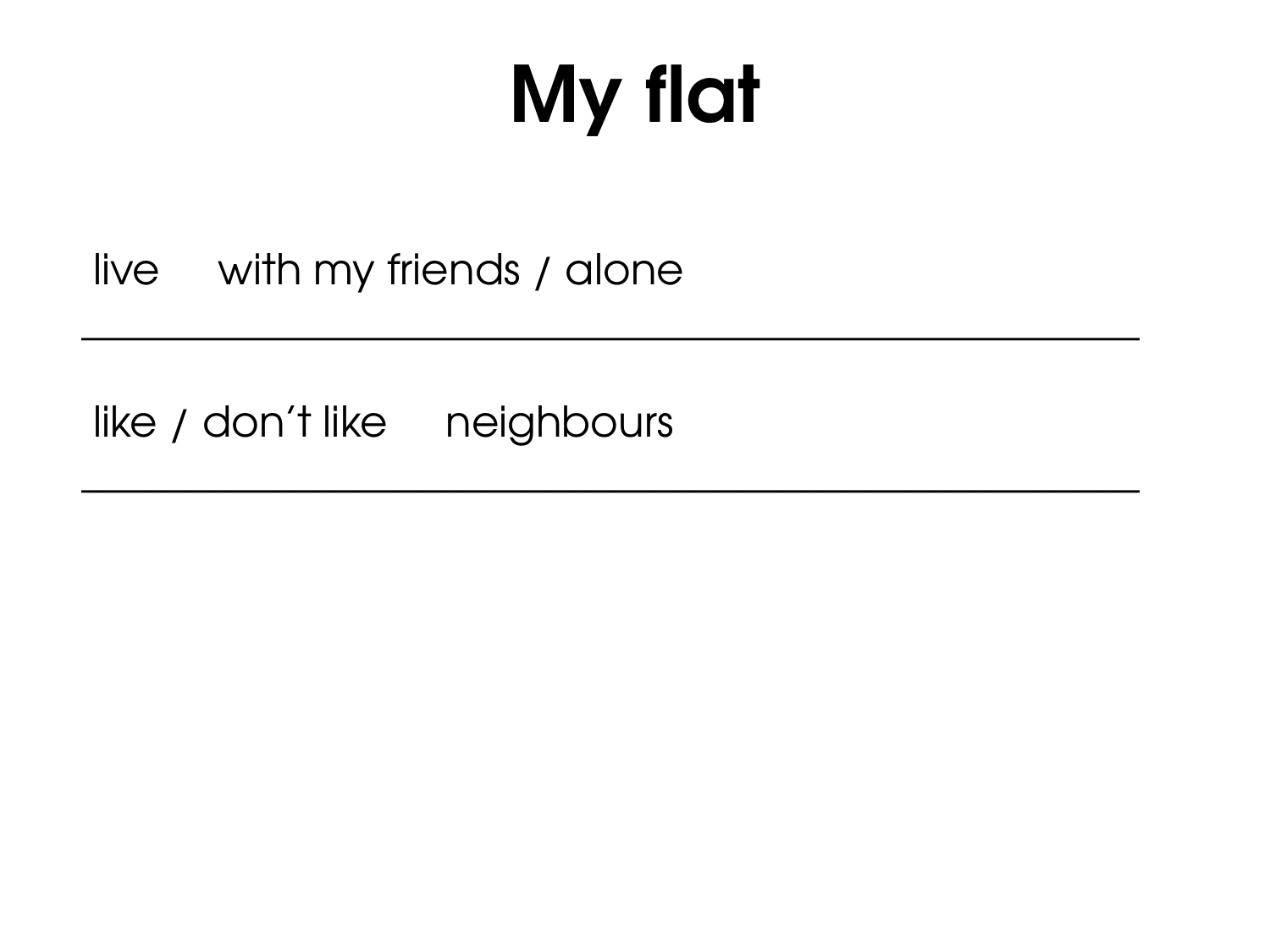

My flat
 live     with my friends / alone
__________________________________________________

 like / don’t like     neighbours
__________________________________________________